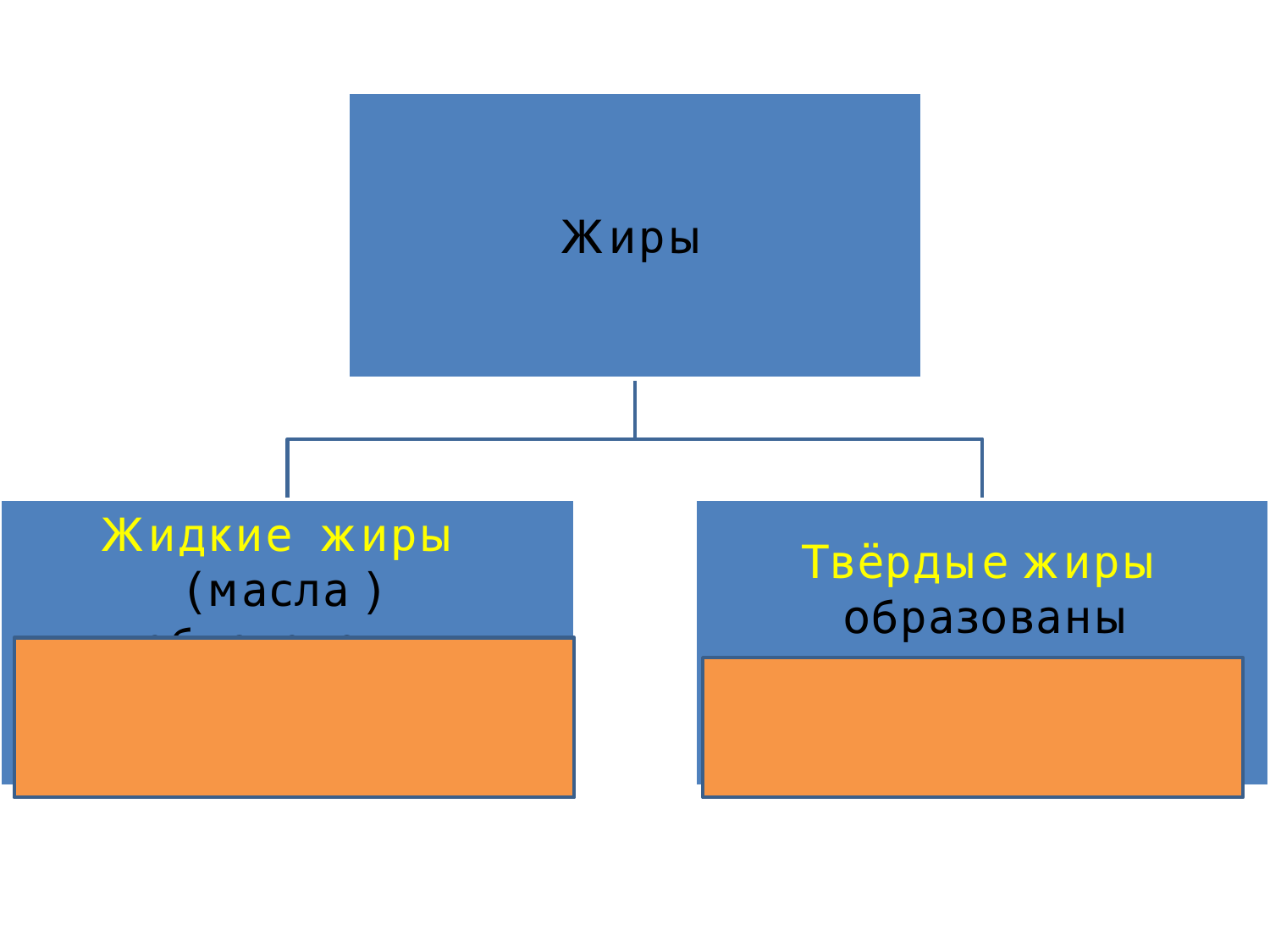

Жиры
Жидкие  жиры
 (масла )
образованы
  непредельными кислотами
Твёрдые жиры
 образованы
 предельными кислотами